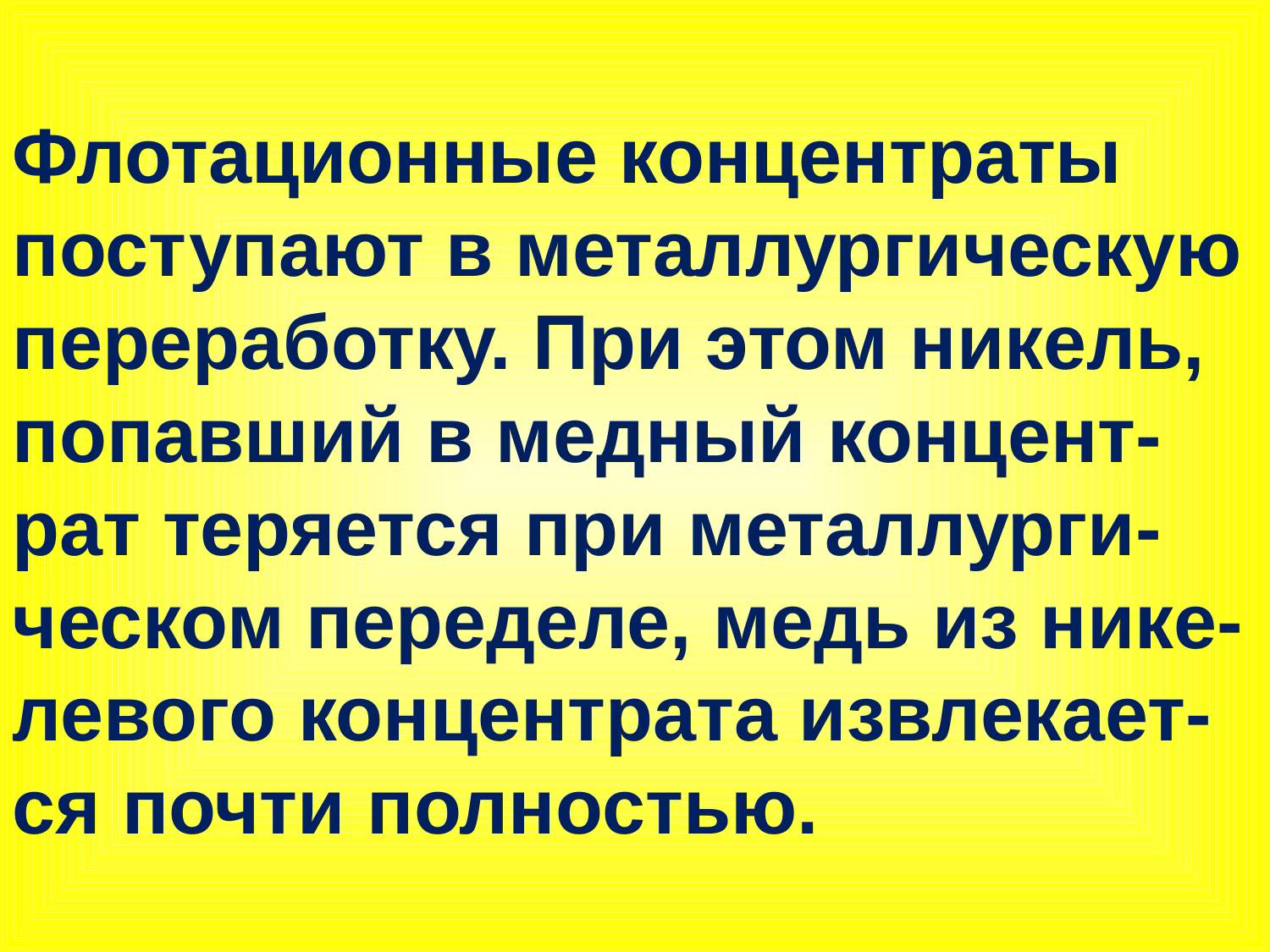

Флотационные концентраты поступают в металлургическую переработку. При этом никель, попавший в медный концент-рат теряется при металлурги-ческом переделе, медь из нике-левого концентрата извлекает-ся почти полностью.